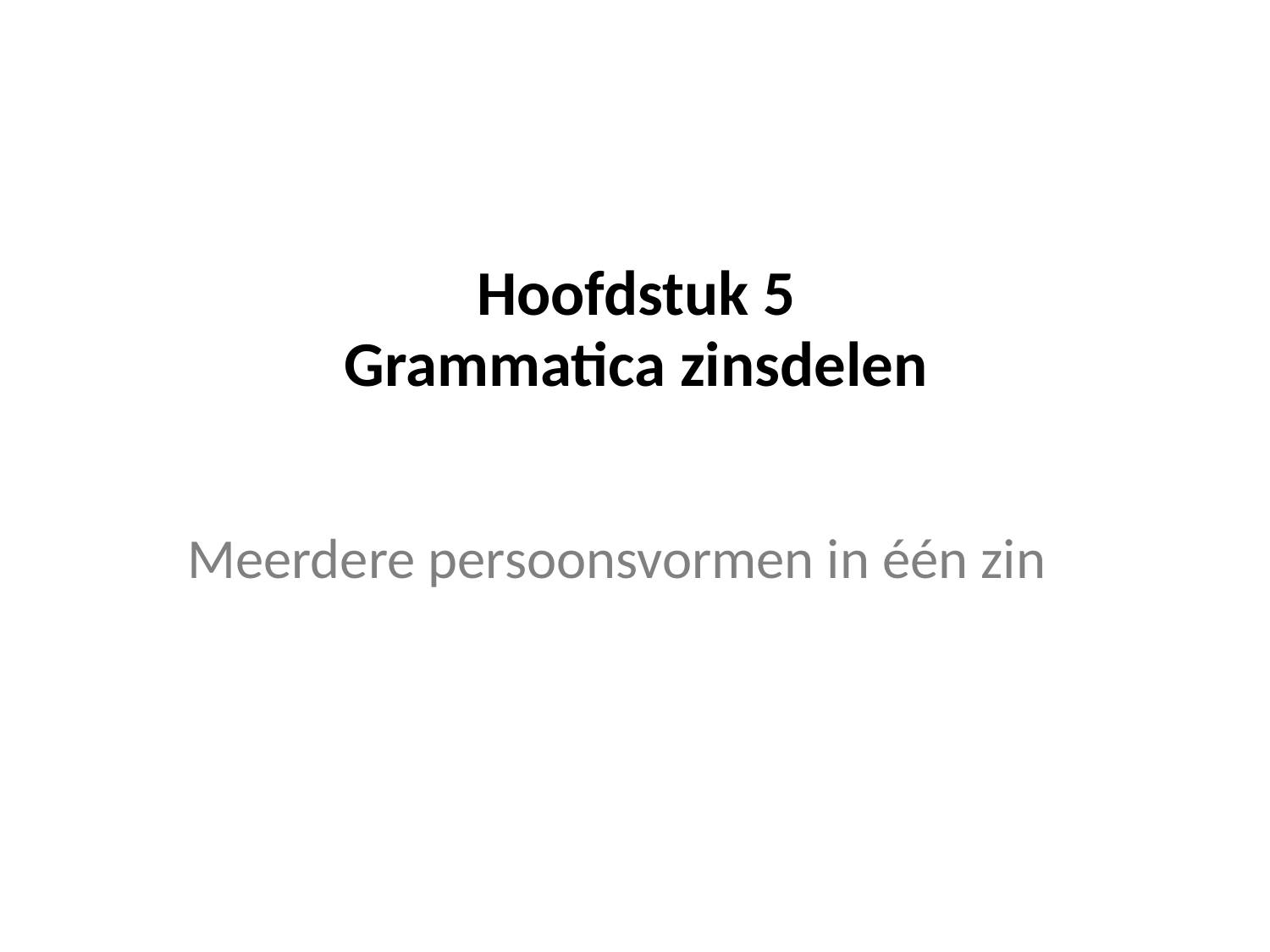

#
Hoofdstuk 5
Grammatica zinsdelen
Meerdere persoonsvormen in één zin